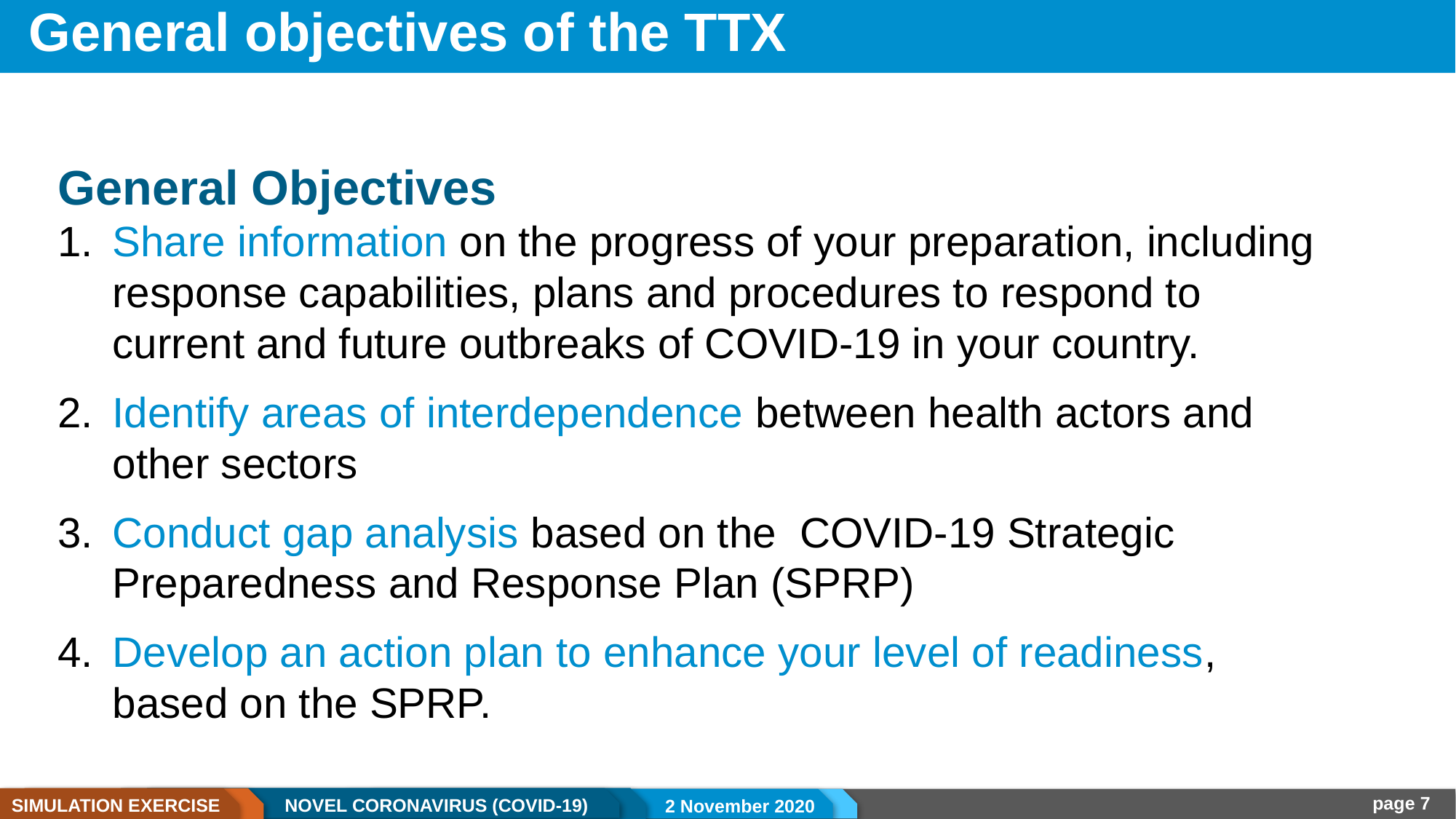

# General objectives of the TTX
General Objectives
Share information on the progress of your preparation, including  response capabilities, plans and procedures to respond to current and future outbreaks of COVID-19 in your country.
Identify areas of interdependence between health actors and other sectors
Conduct gap analysis based on the  COVID-19 Strategic Preparedness and Response Plan (SPRP)
Develop an action plan to enhance your level of readiness, based on the SPRP.

2 November 2020